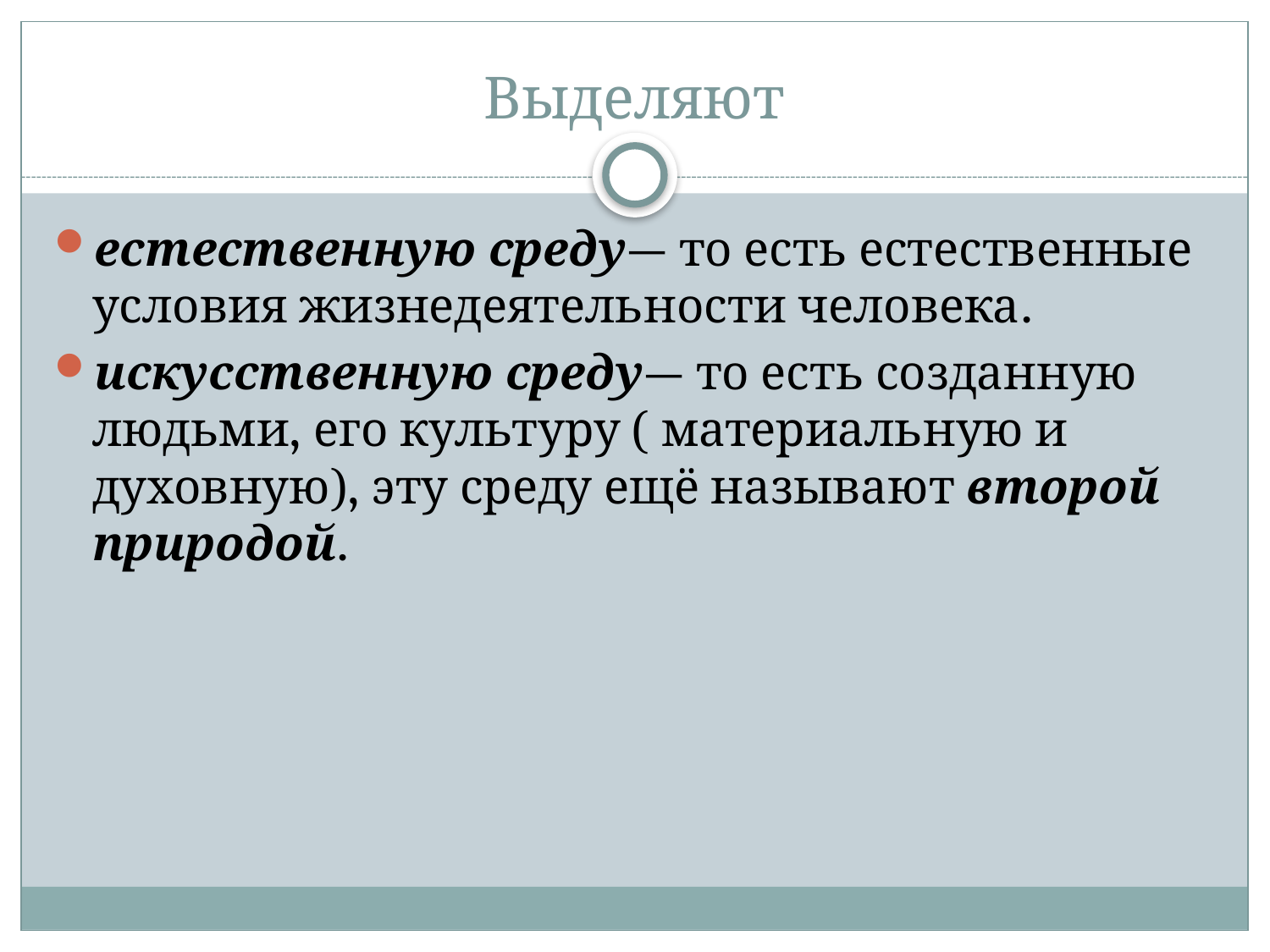

# Выделяют
естественную среду— то есть естественные условия жизнедеятельности человека.
искусственную среду— то есть созданную людьми, его культуру ( материальную и духовную), эту среду ещё называют второй природой.